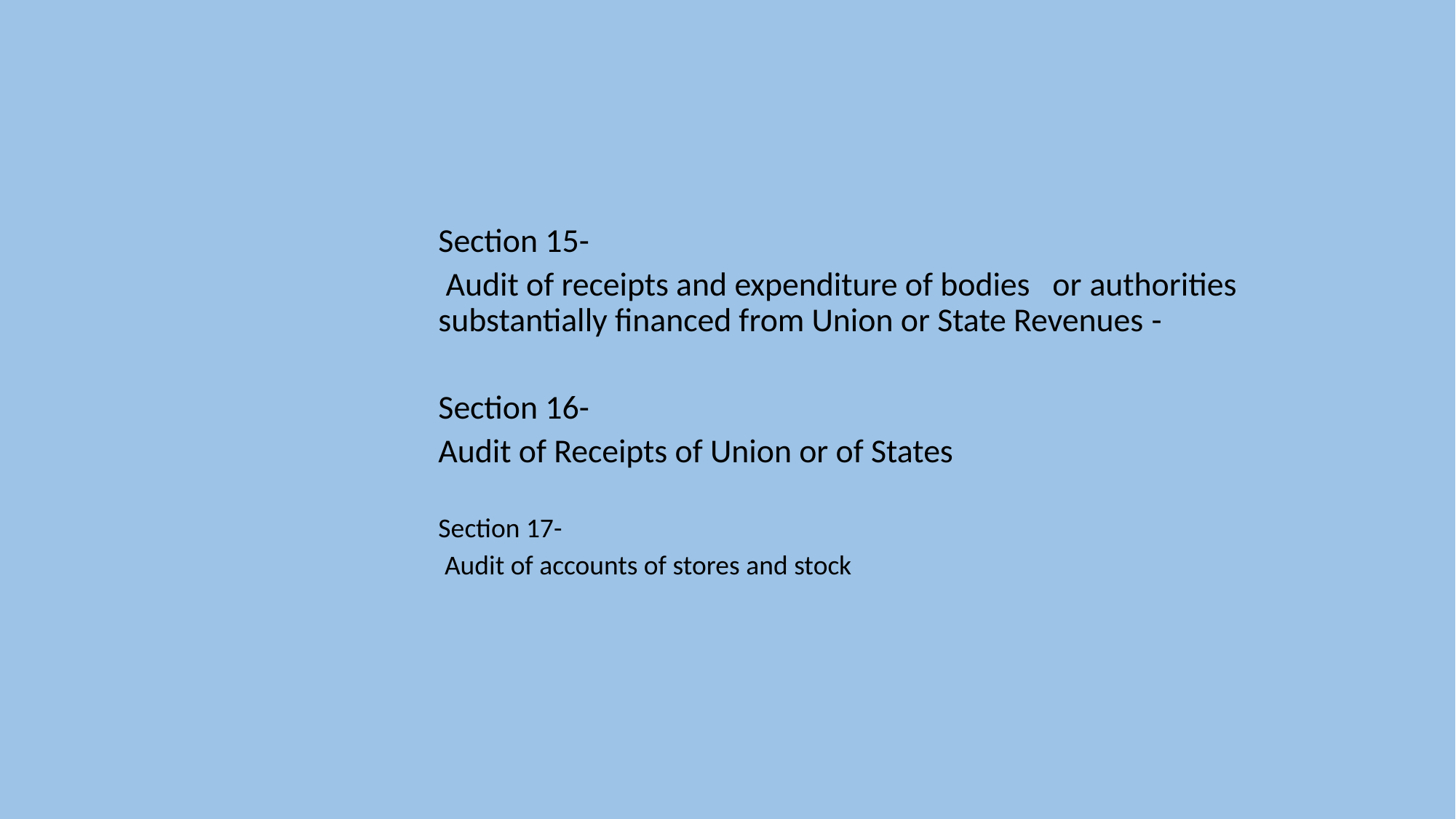

Section 15-
 Audit of receipts and expenditure of bodies   or authorities substantially financed from Union or State Revenues -

Section 16-
Audit of Receipts of Union or of States

Section 17-
 Audit of accounts of stores and stock